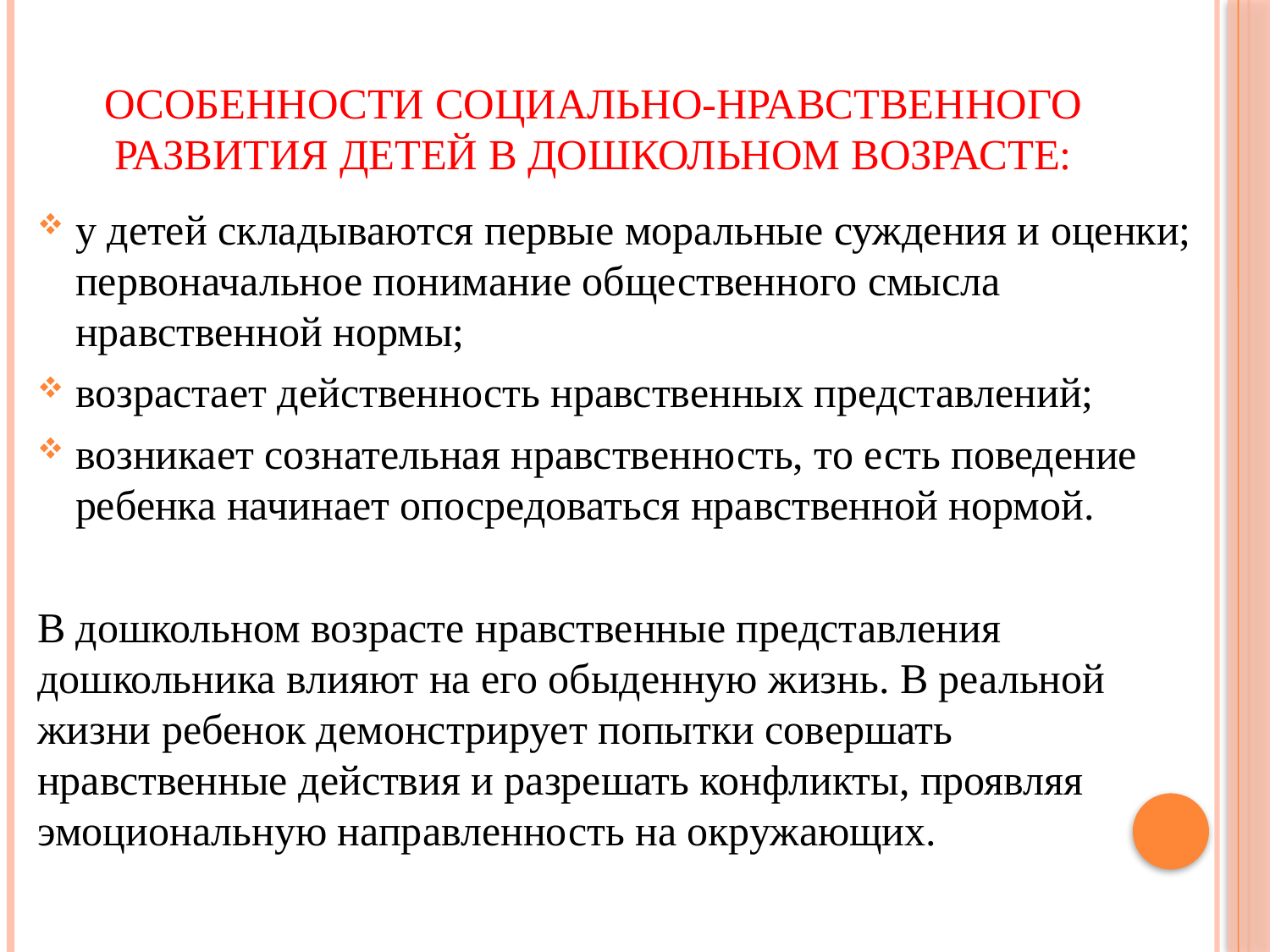

# Особенности социально-нравственного развития детей в дошкольном возрасте:
у детей складываются первые моральные суждения и оценки; первоначальное понимание общественного смысла нравственной нормы;
возрастает действенность нравственных представлений;
возникает сознательная нравственность, то есть поведение ребенка начинает опосредоваться нравственной нормой.

В дошкольном возрасте нравственные представления дошкольника влияют на его обыденную жизнь. В реальной жизни ребенок демонстрирует попытки совершать нравственные действия и разрешать конфликты, проявляя эмоциональную направленность на окружающих.